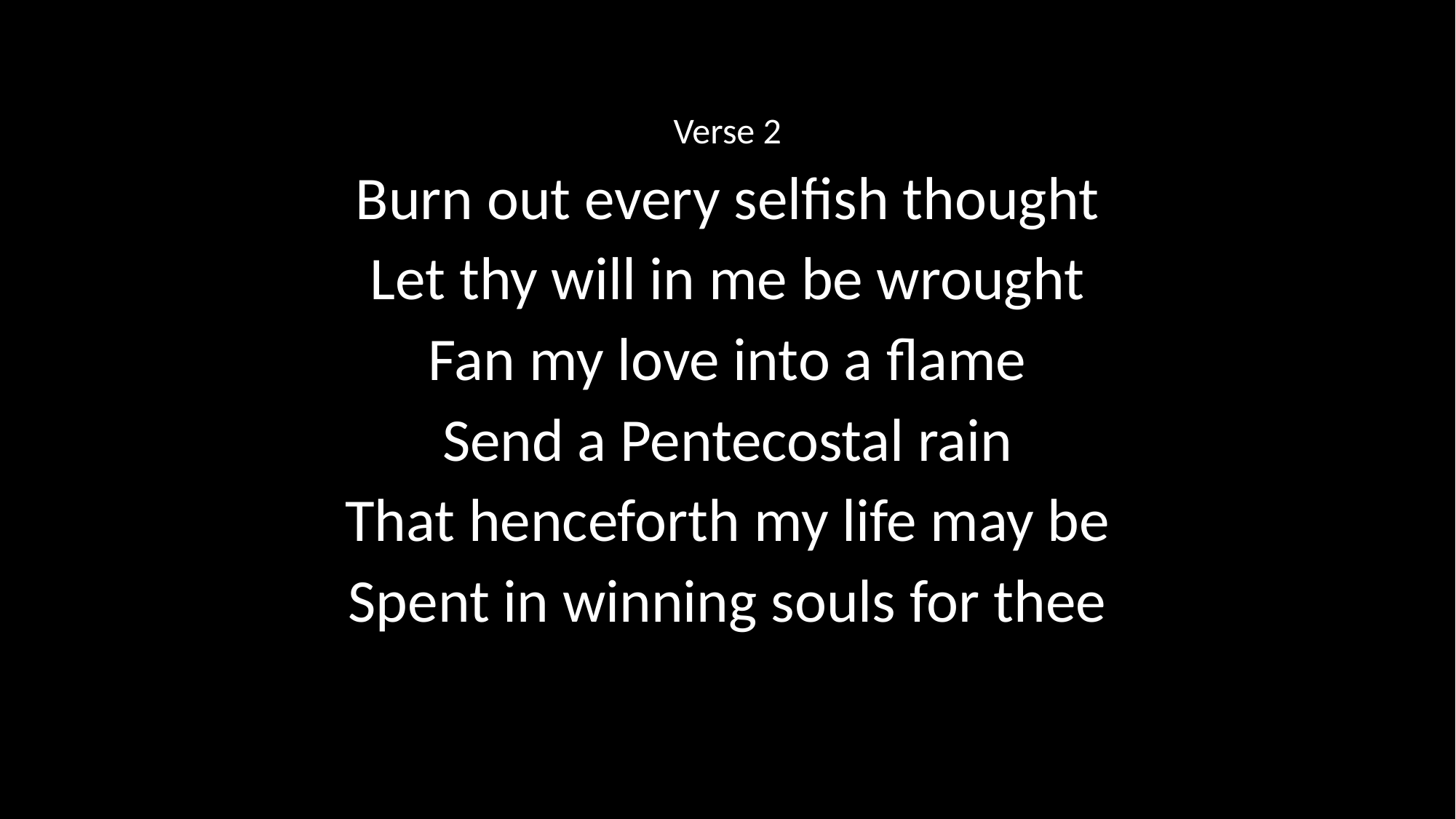

Verse 2
Burn out every selfish thought
Let thy will in me be wrought
Fan my love into a flame
Send a Pentecostal rain
That henceforth my life may be
Spent in winning souls for thee